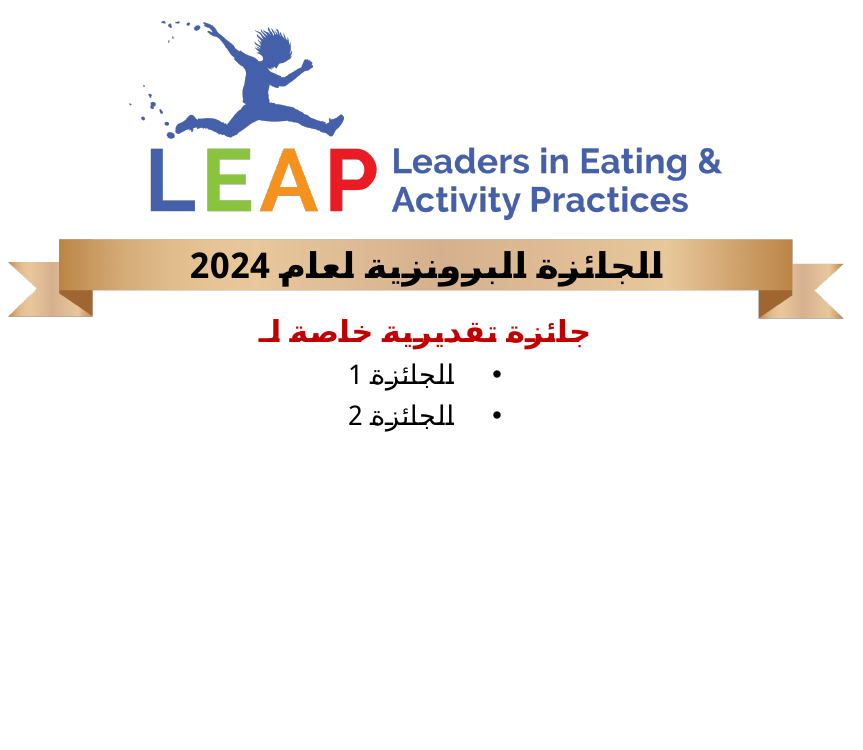

# الجائزة البرونزية لعام 2024
جائزة تقديرية خاصة لـ
الجائزة 1
الجائزة 2